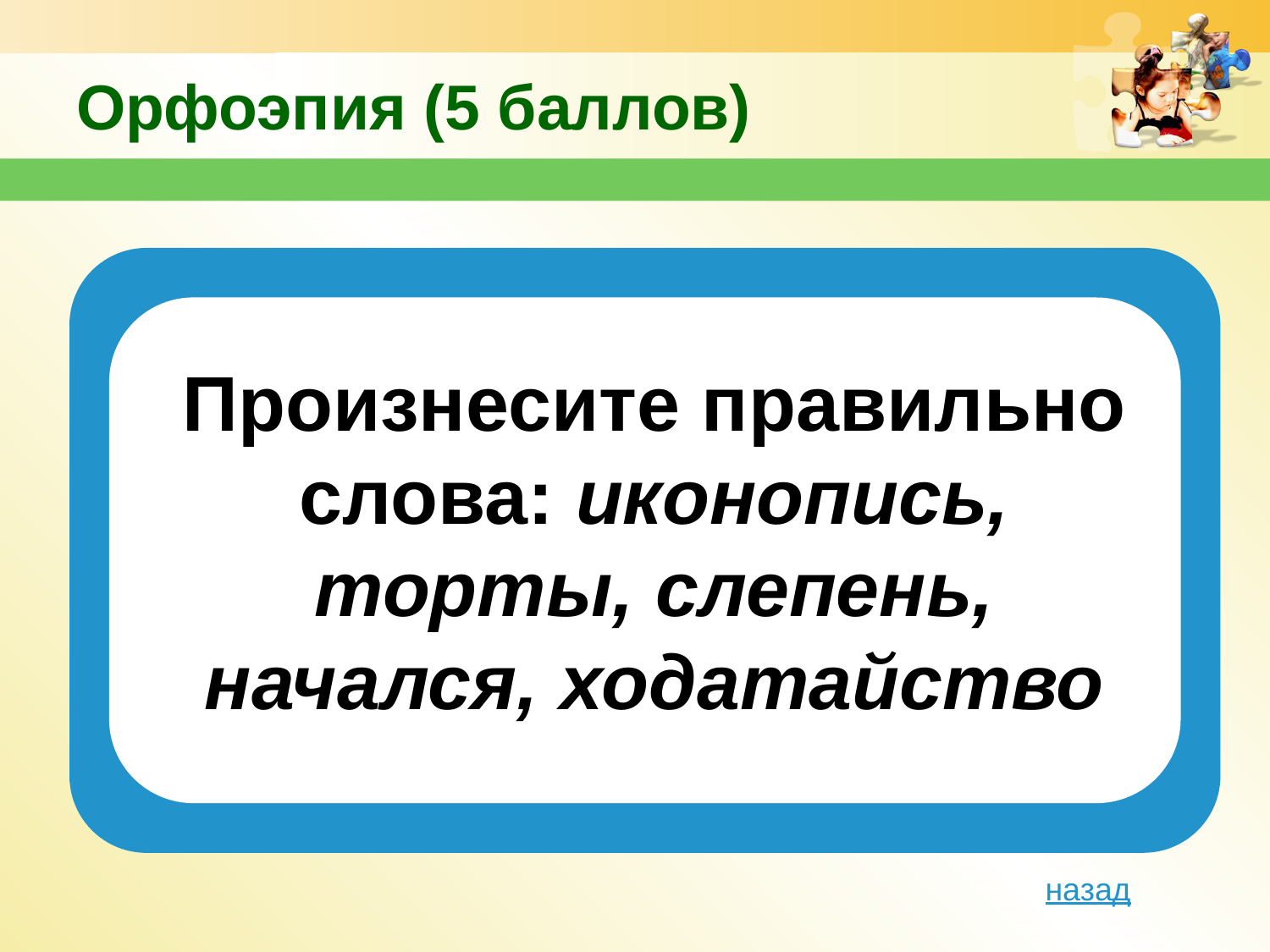

# Орфоэпия (5 баллов)

Text in here

Произнесите правильно слова: иконопись, торты, слепень, начался, ходатайство
Text in here
назад